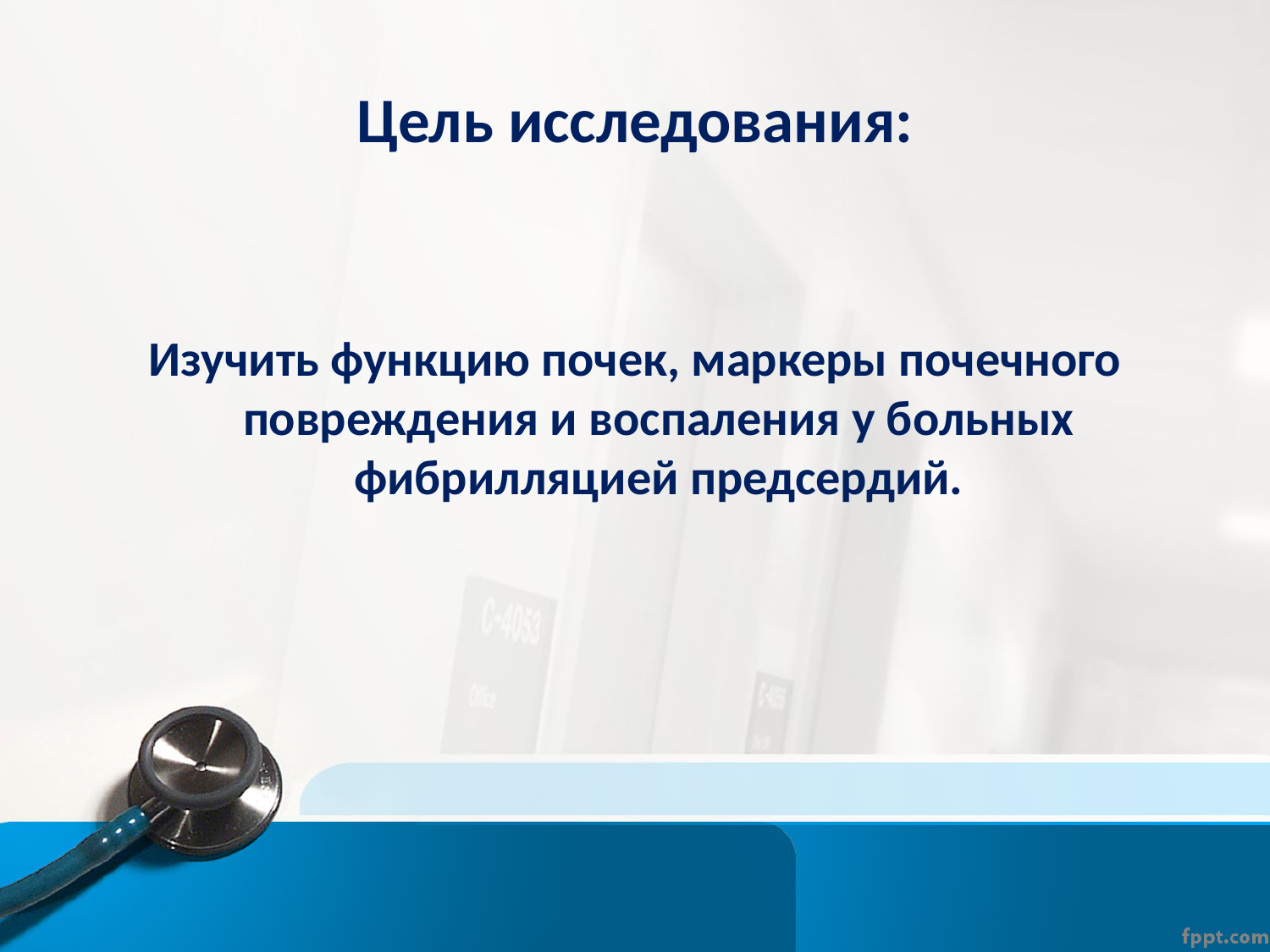

# Цель исследования:

Изучить функцию почек, маркеры почечного повреждения и воспаления у больных фибрилляцией предсердий.